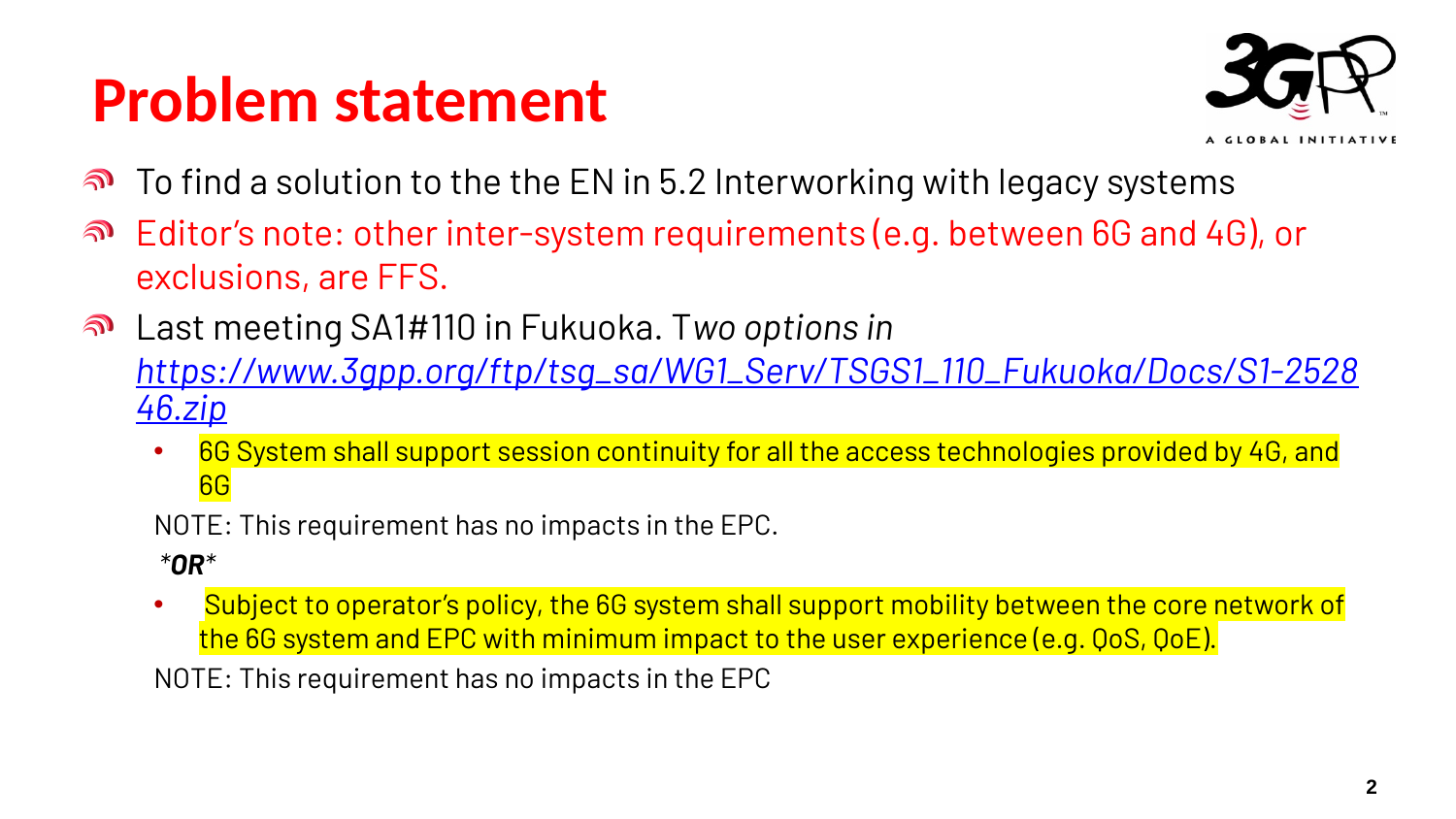

# Problem statement
To find a solution to the the EN in 5.2 Interworking with legacy systems
Editor’s note: other inter-system requirements (e.g. between 6G and 4G), or exclusions, are FFS.
Last meeting SA1#110 in Fukuoka. Two options in https://www.3gpp.org/ftp/tsg_sa/WG1_Serv/TSGS1_110_Fukuoka/Docs/S1-252846.zip
6G System shall support session continuity for all the access technologies provided by 4G, and 6G
NOTE: This requirement has no impacts in the EPC.
 *OR*
 Subject to operator’s policy, the 6G system shall support mobility between the core network of the 6G system and EPC with minimum impact to the user experience (e.g. QoS, QoE).
NOTE: This requirement has no impacts in the EPC